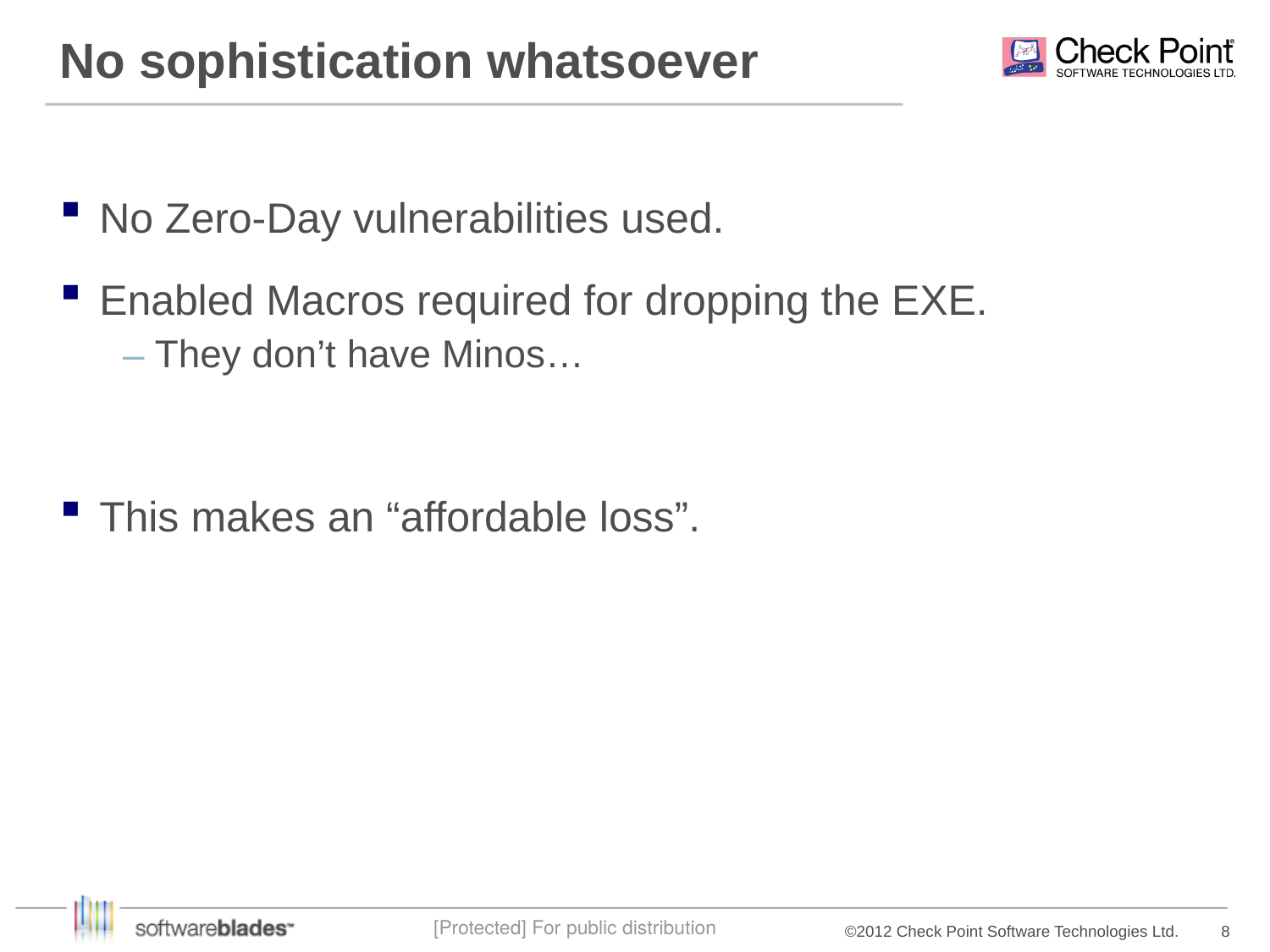

# No sophistication whatsoever
No Zero-Day vulnerabilities used.
Enabled Macros required for dropping the EXE.
They don’t have Minos…

This makes an “affordable loss”.
[Protected] For public distribution